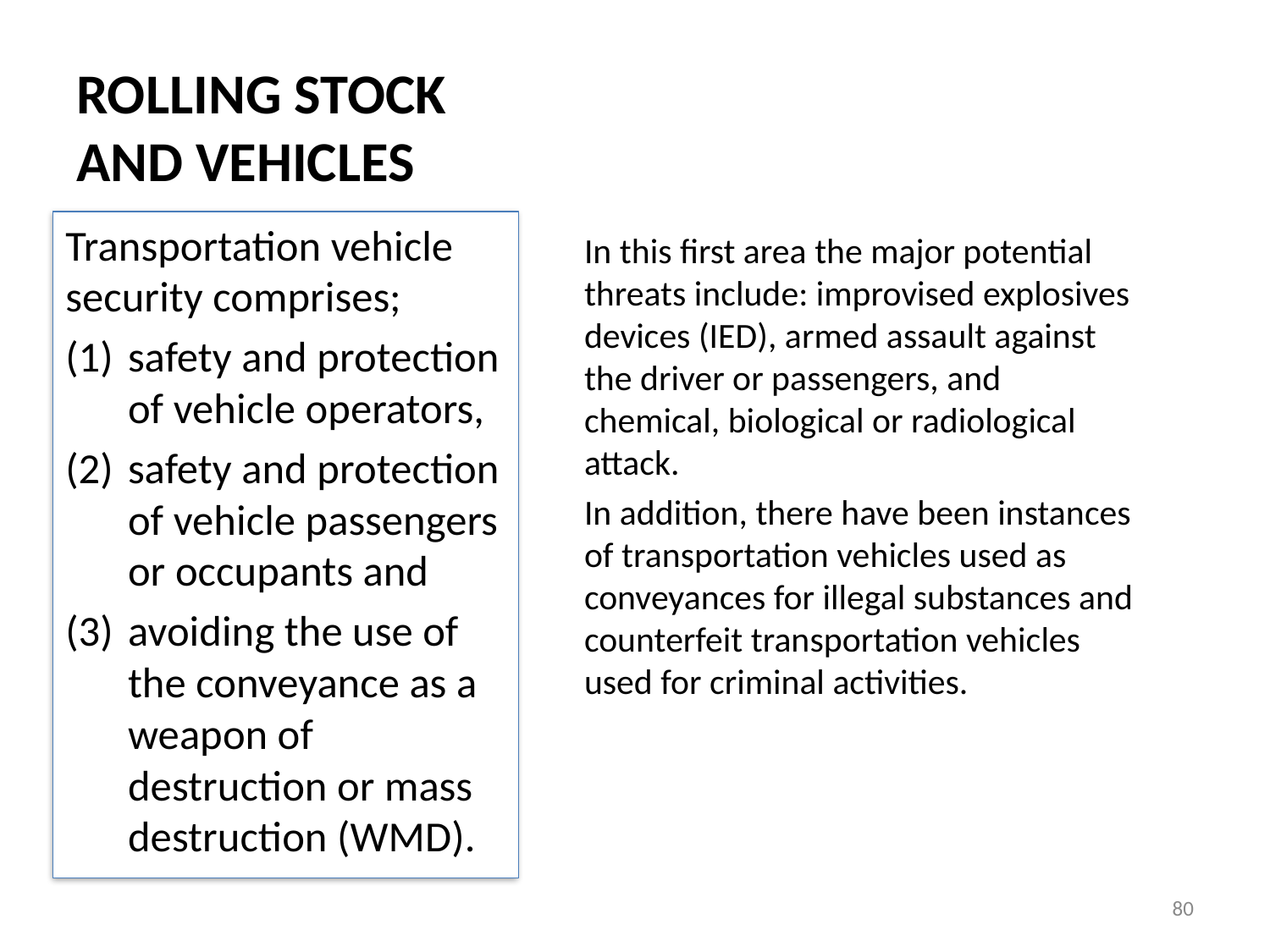

# ROLLING STOCK AND VEHICLES
Transportation vehicle security comprises;
safety and protection of vehicle operators,
safety and protection of vehicle passengers or occupants and
avoiding the use of the conveyance as a weapon of destruction or mass destruction (WMD).

In this first area the major potential threats include: improvised explosives devices (IED), armed assault against the driver or passengers, and chemical, biological or radiological attack.
In addition, there have been instances of transportation vehicles used as conveyances for illegal substances and counterfeit transportation vehicles used for criminal activities.
80